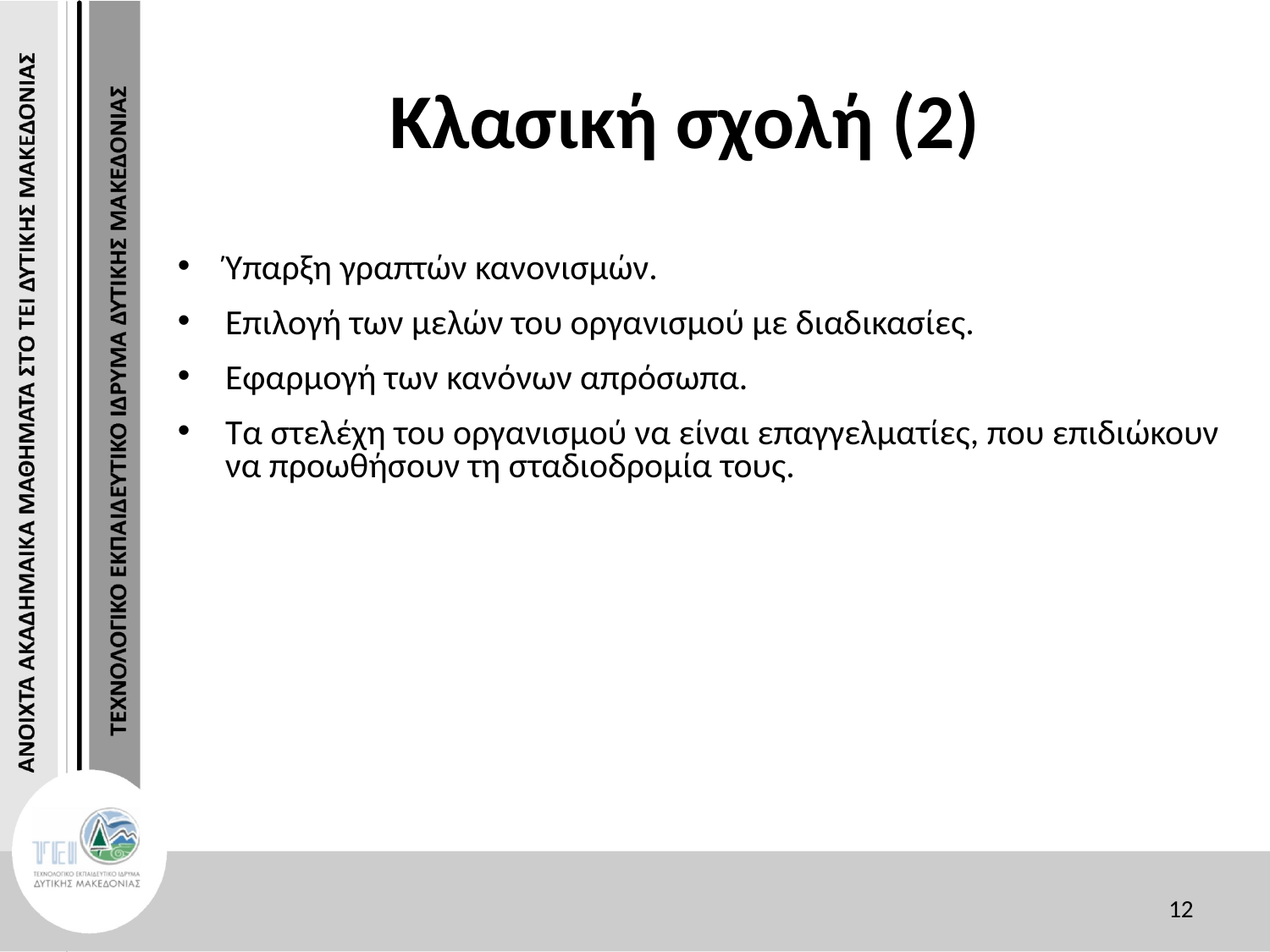

# Κλασική σχολή (2)
Ύπαρξη γραπτών κανονισμών.
Επιλογή των μελών του οργανισμού με διαδικασίες.
Εφαρμογή των κανόνων απρόσωπα.
Τα στελέχη του οργανισμού να είναι επαγγελματίες, που επιδιώκουν να προωθήσουν τη σταδιοδρομία τους.
12